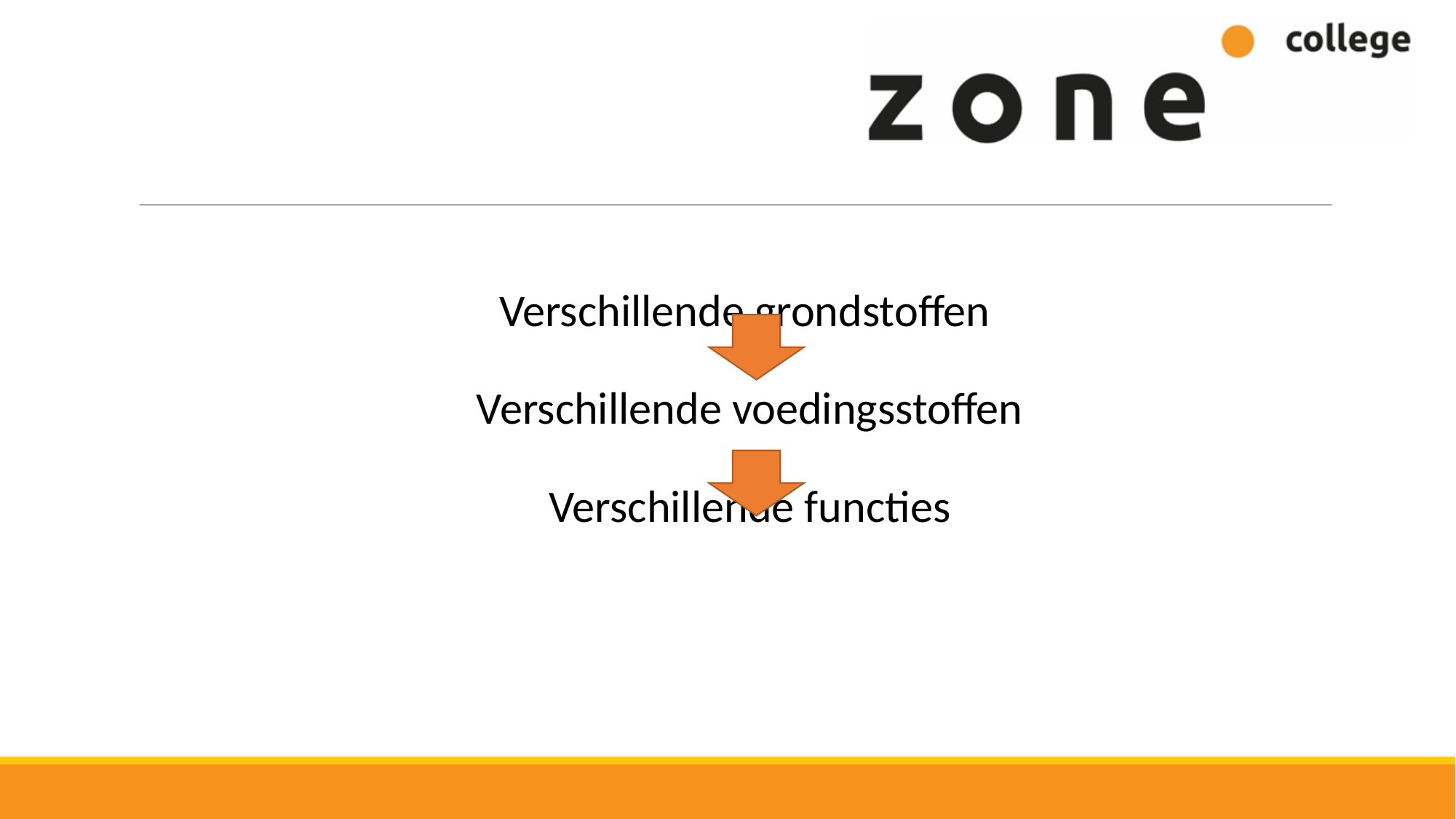

# Verschillende grondstoffen Verschillende voedingsstoffen Verschillende functies